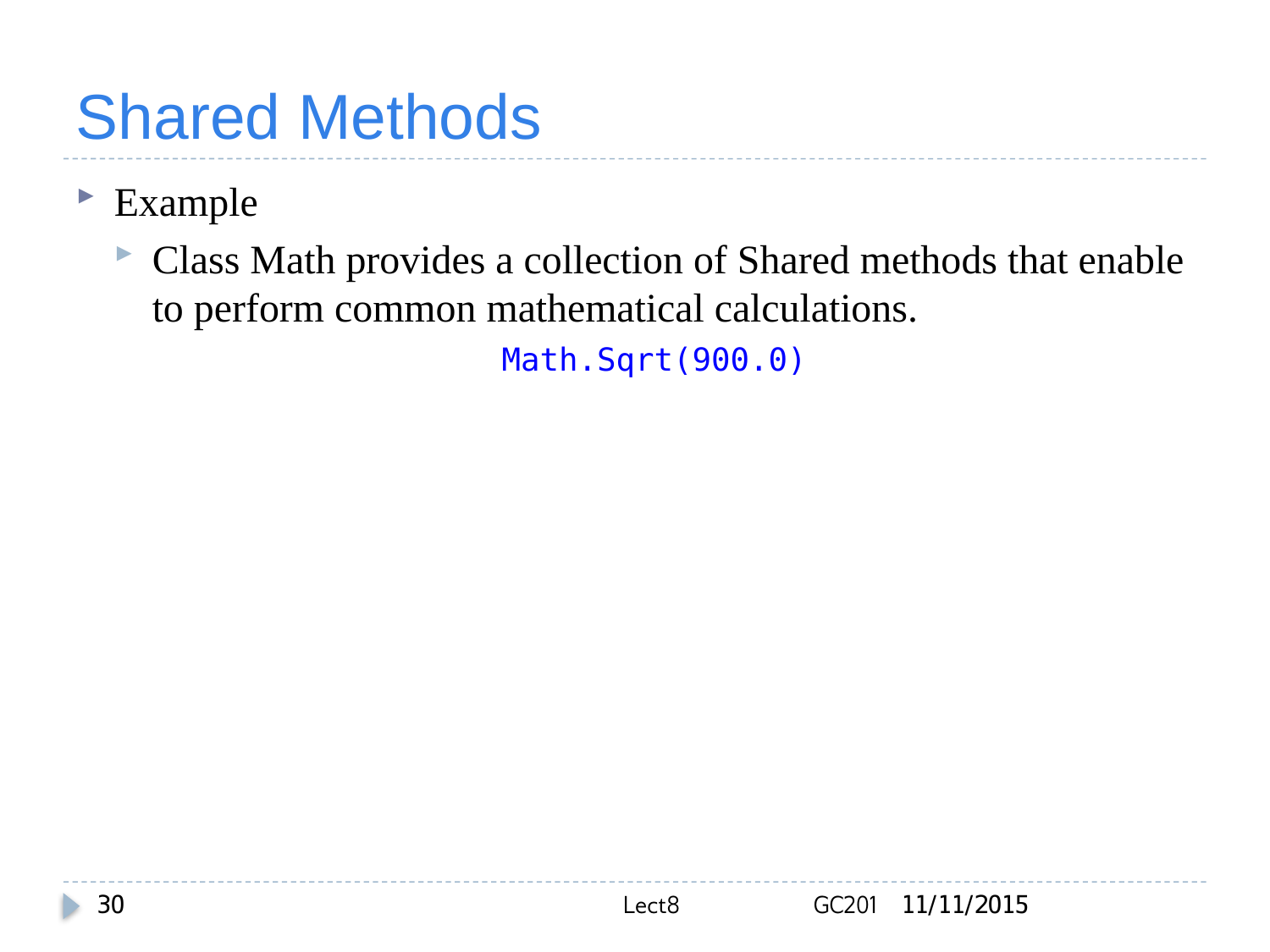

# Shared Methods
Example
Class Math provides a collection of Shared methods that enable to perform common mathematical calculations.
Math.Sqrt(900.0)
30
Lect8                  GC201
11/11/2015